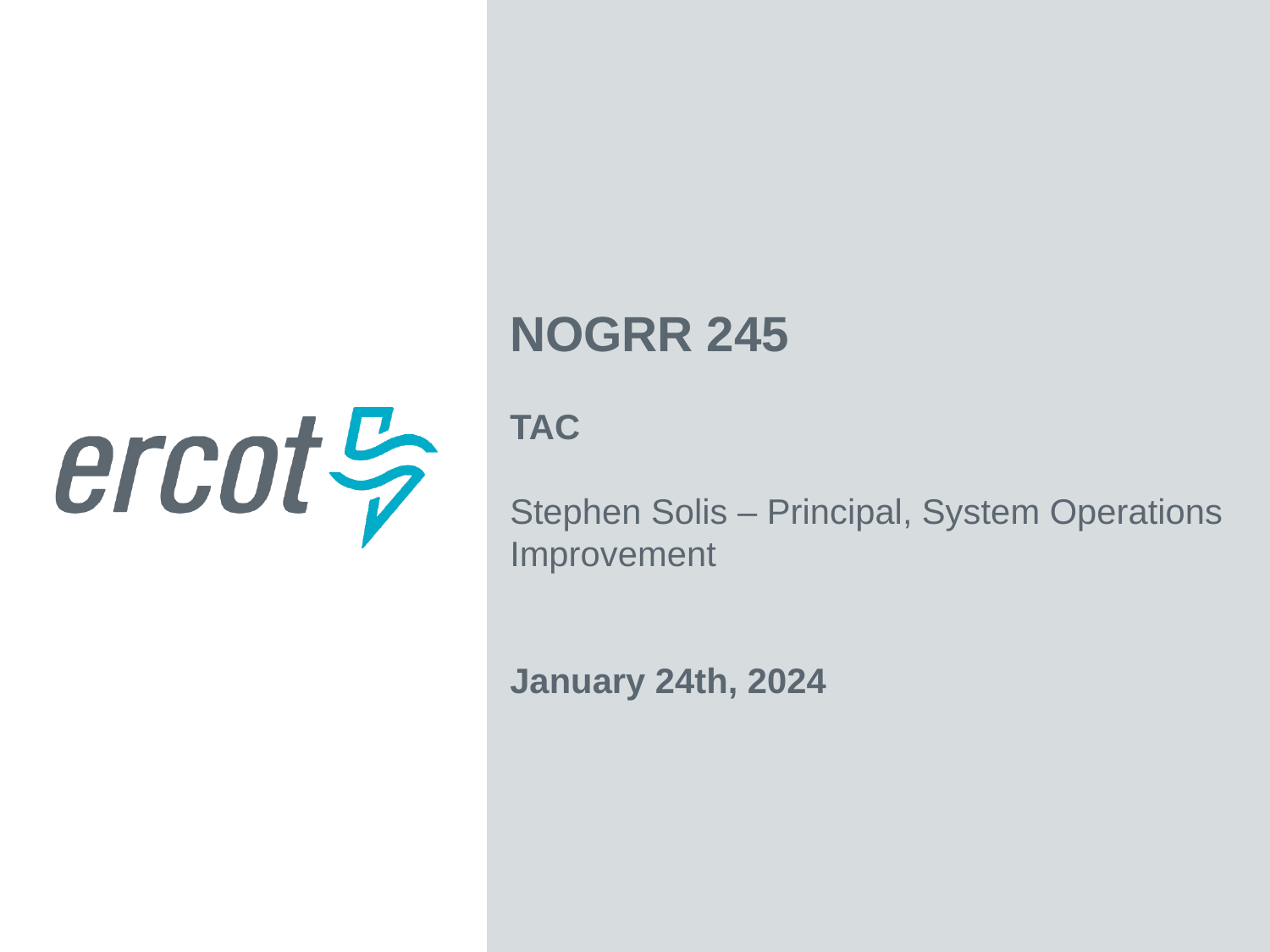

NOGRR 245

TAC

Stephen Solis – Principal, System Operations Improvement

January 24th, 2024